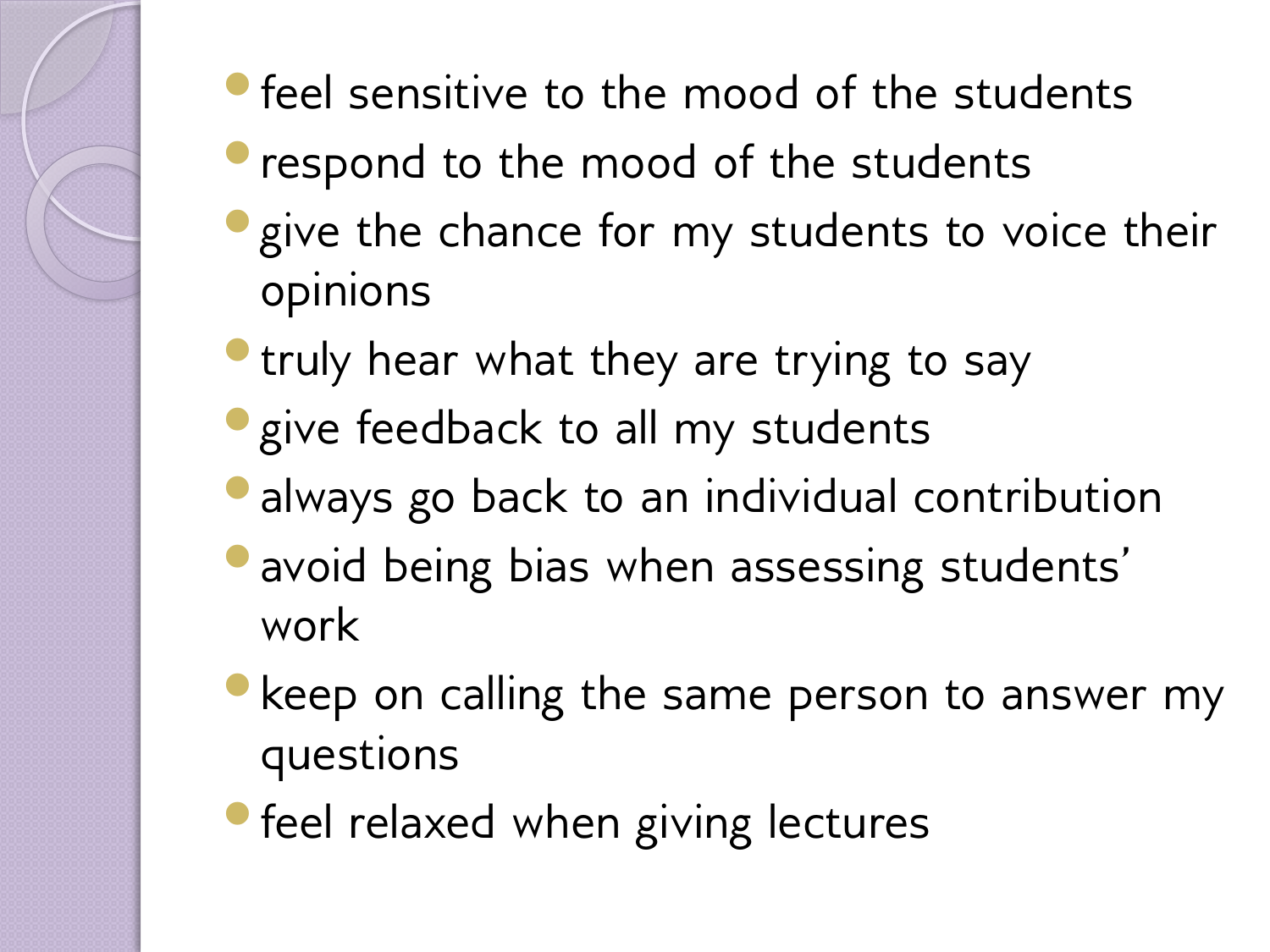

feel sensitive to the mood of the students
respond to the mood of the students
give the chance for my students to voice their opinions
truly hear what they are trying to say
give feedback to all my students
always go back to an individual contribution
avoid being bias when assessing students’ work
keep on calling the same person to answer my questions
feel relaxed when giving lectures